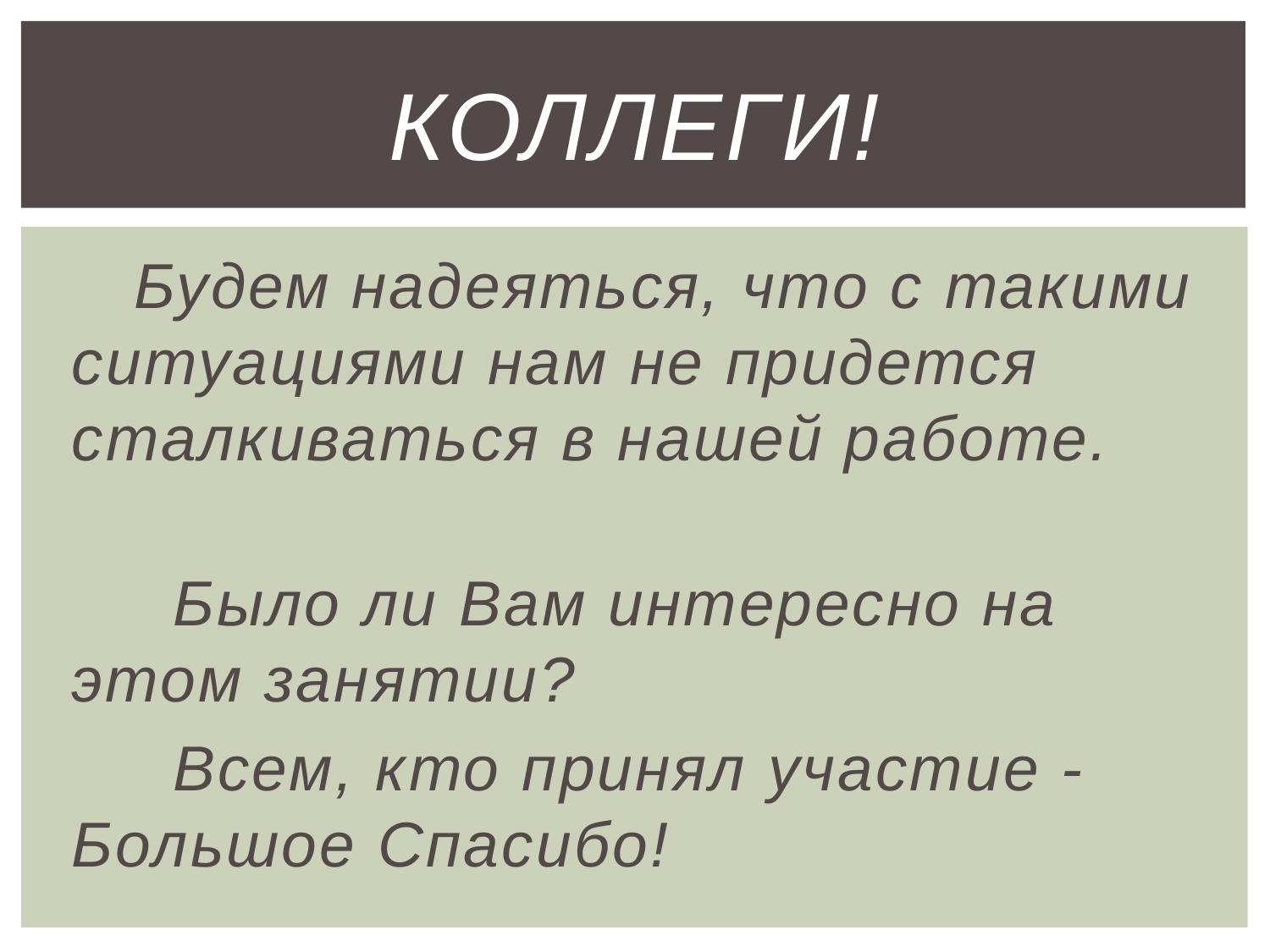

# Коллеги!
     Будем надеяться, что с такими ситуациями нам не придется сталкиваться в нашей работе.
     Было ли Вам интересно на этом занятии?
     Всем, кто принял участие - Большое Спасибо!